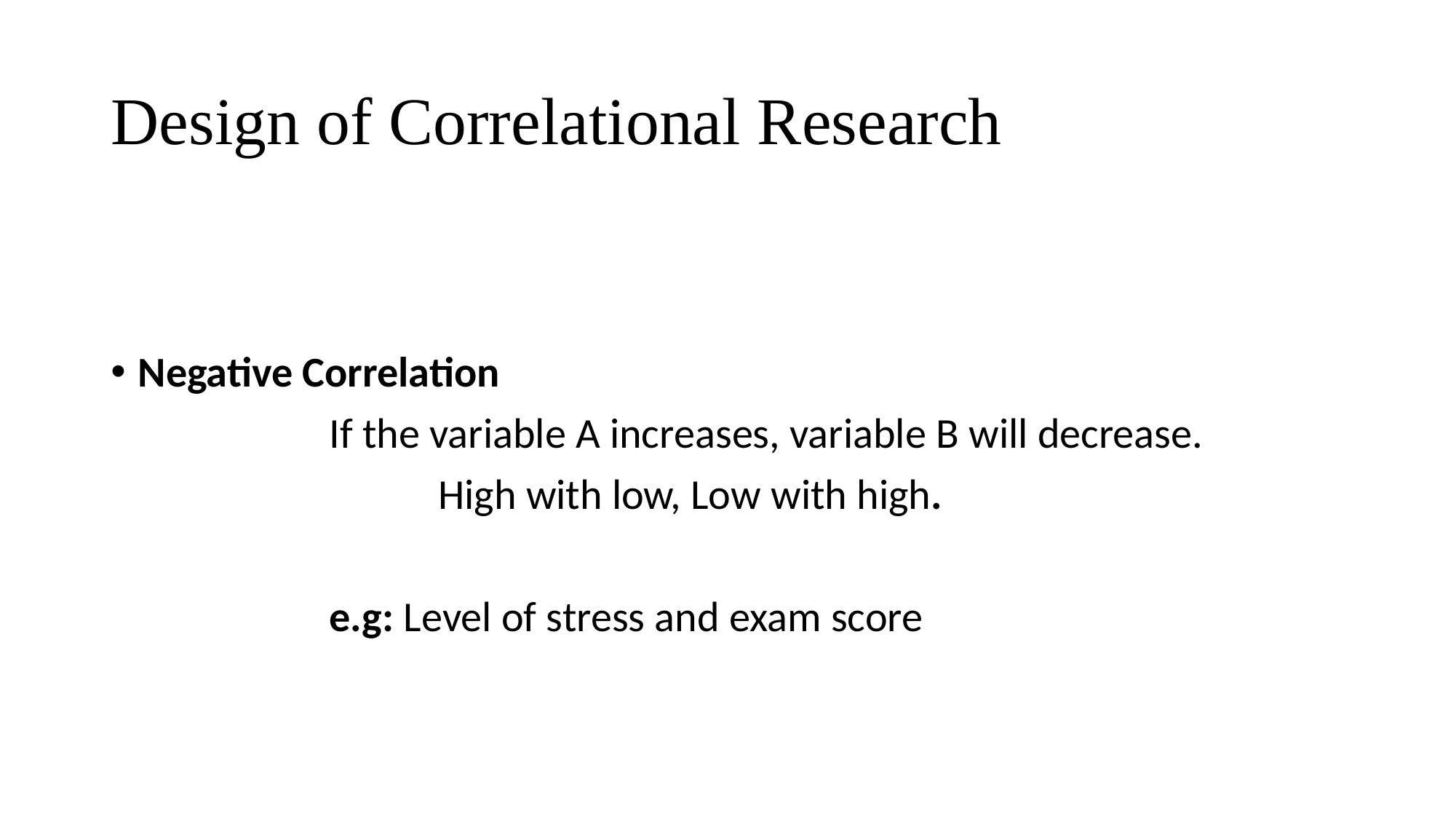

# Design of Correlational Research

Negative Correlation
		If the variable A increases, variable B will decrease.
			High with low, Low with high.

		e.g: Level of stress and exam score